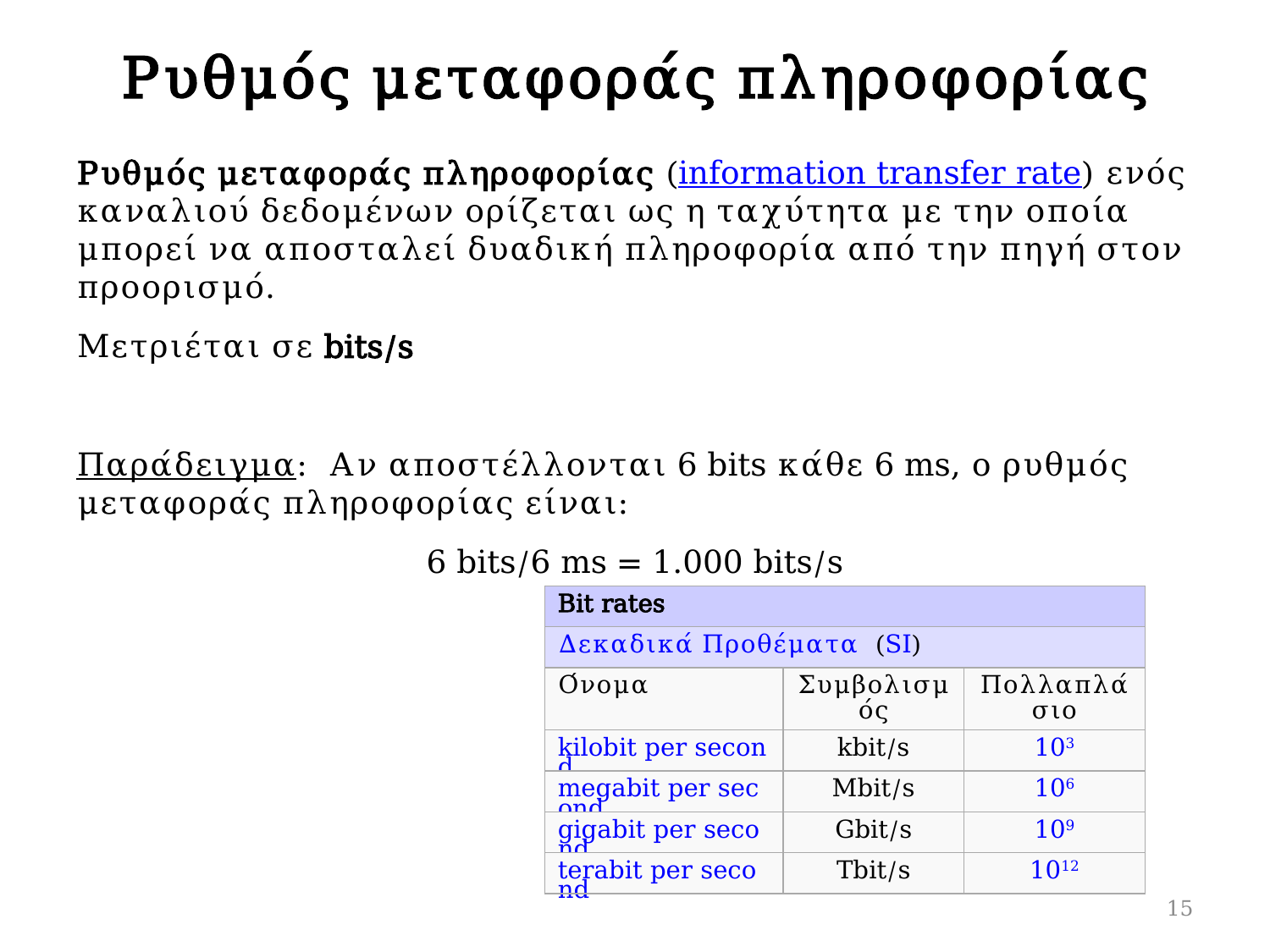

# Ρυθμός μεταφοράς πληροφορίας
Ρυθμός μεταφοράς πληροφορίας (information transfer rate) ενός καναλιού δεδομένων ορίζεται ως η ταχύτητα με την οποία μπορεί να αποσταλεί δυαδική πληροφορία από την πηγή στον προορισμό.
Μετριέται σε bits/s

Παράδειγμα:  Αν αποστέλλονται 6 bits κάθε 6 ms, ο ρυθμός μεταφοράς πληροφορίας είναι:
6 bits/6 ms = 1.000 bits/s

| Bit rates |  |  |
| --- | --- | --- |
| Δεκαδικά Προθέματα  (SI) |  |  |
| Όνομα | Συμβολισμός | Πολλαπλάσιο |
| kilobit per second | kbit/s | 103 |
| megabit per second | Mbit/s | 106 |
| gigabit per second | Gbit/s | 109 |
| terabit per second | Tbit/s | 1012 |
15